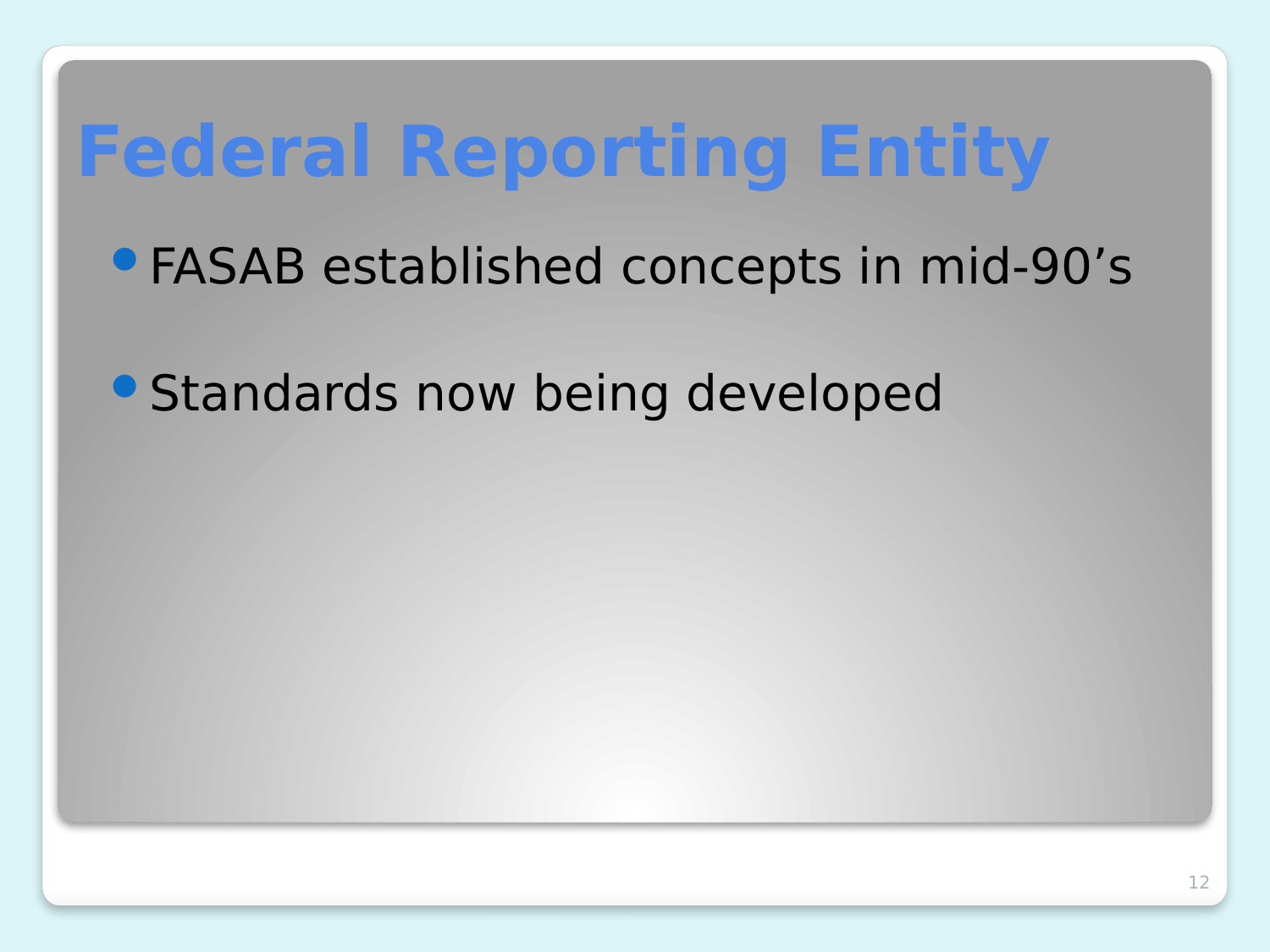

# Federal Reporting Entity
FASAB established concepts in mid-90’s

Standards now being developed

12